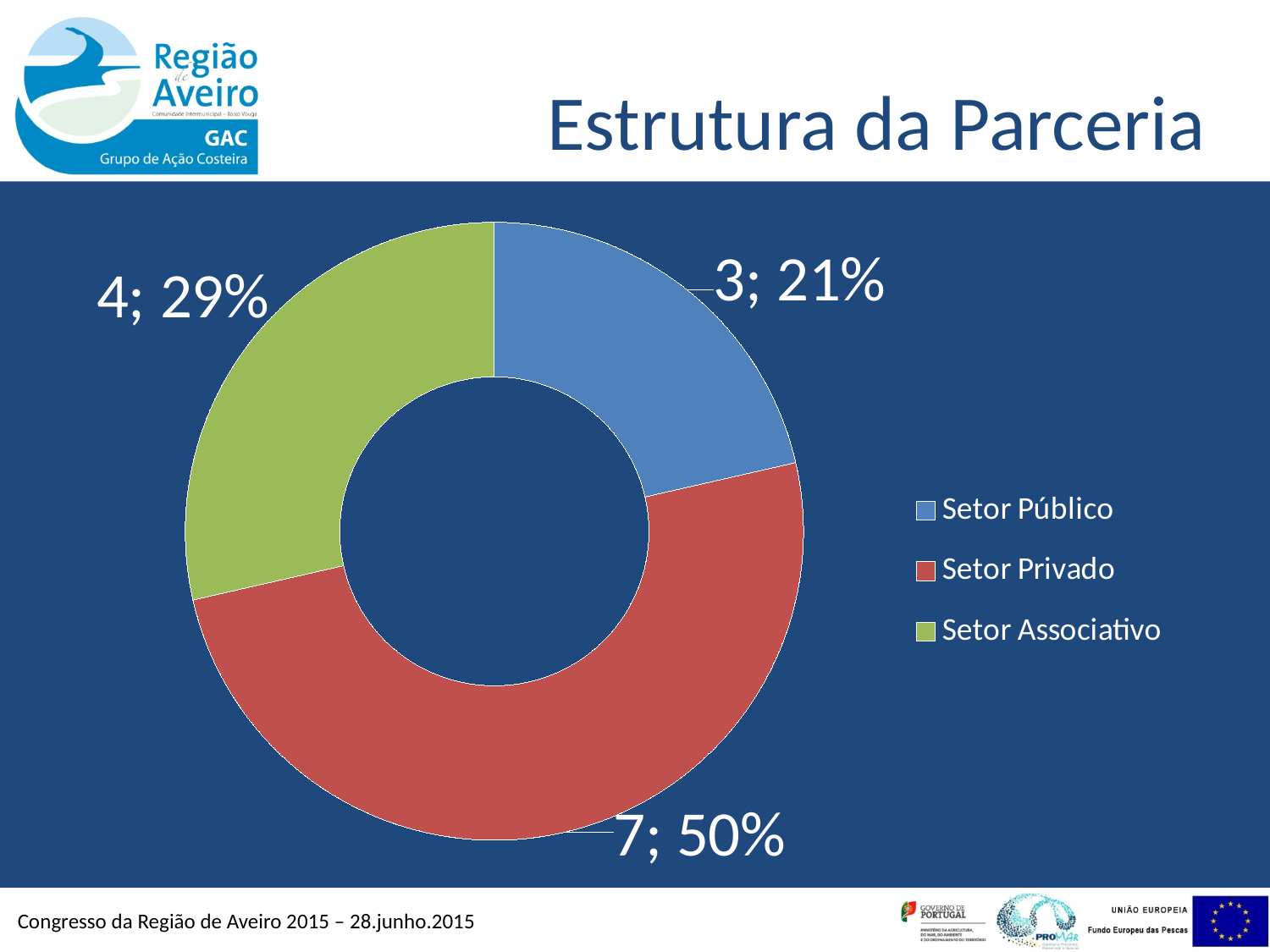

# Estrutura da Parceria

### Chart

| Category | Vendas |
|---|---|
| Setor Público | 3.0 |
| Setor Privado | 7.0 |
| Setor Associativo | 4.0 |
Congresso da Região de Aveiro 2015 – 28.junho.2015